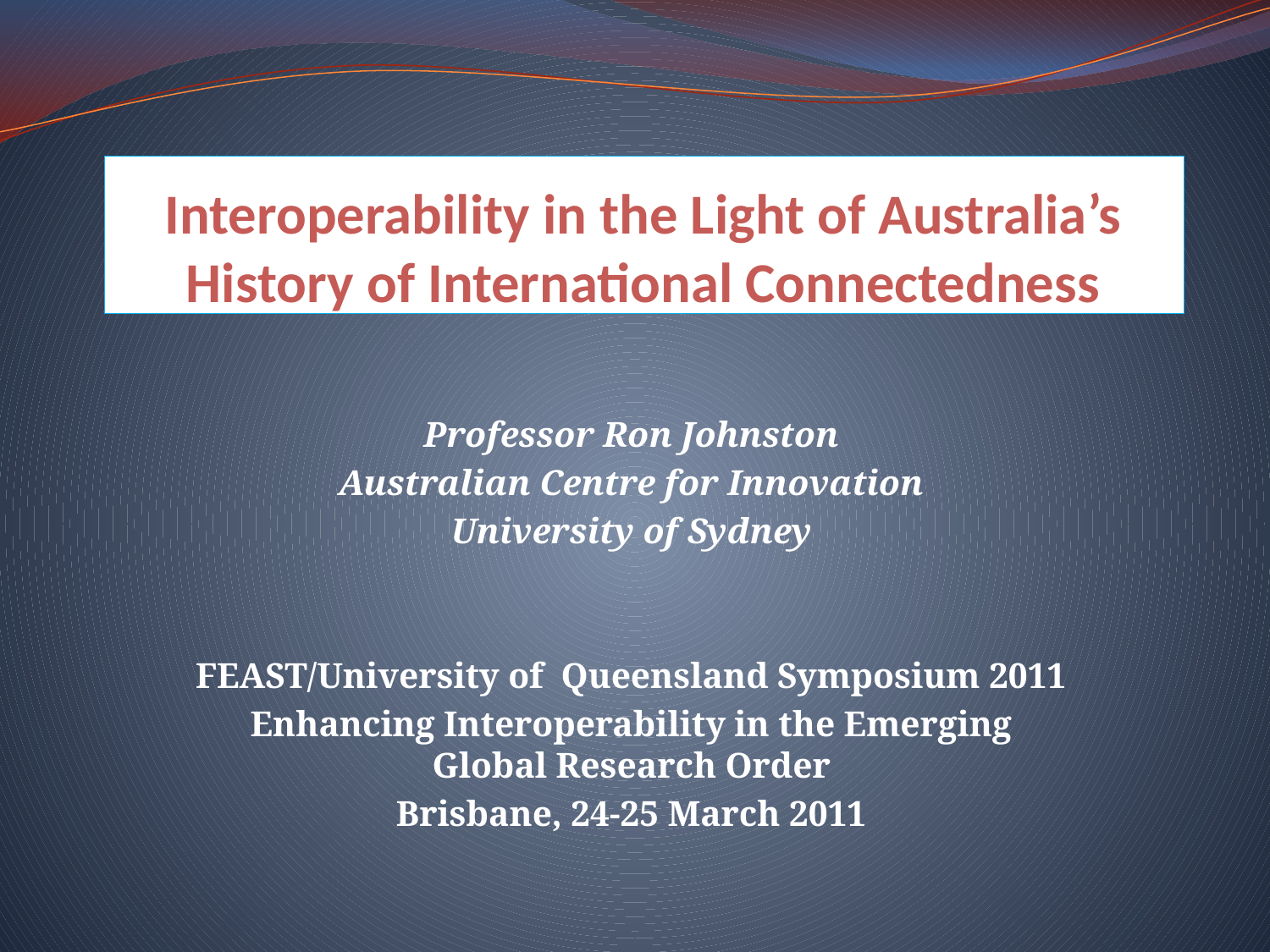

# Interoperability in the Light of Australia’s History of International Connectedness
Professor Ron Johnston
Australian Centre for Innovation
University of Sydney

FEAST/University of  Queensland Symposium 2011
Enhancing Interoperability in the Emerging Global Research Order
Brisbane, 24-25 March 2011